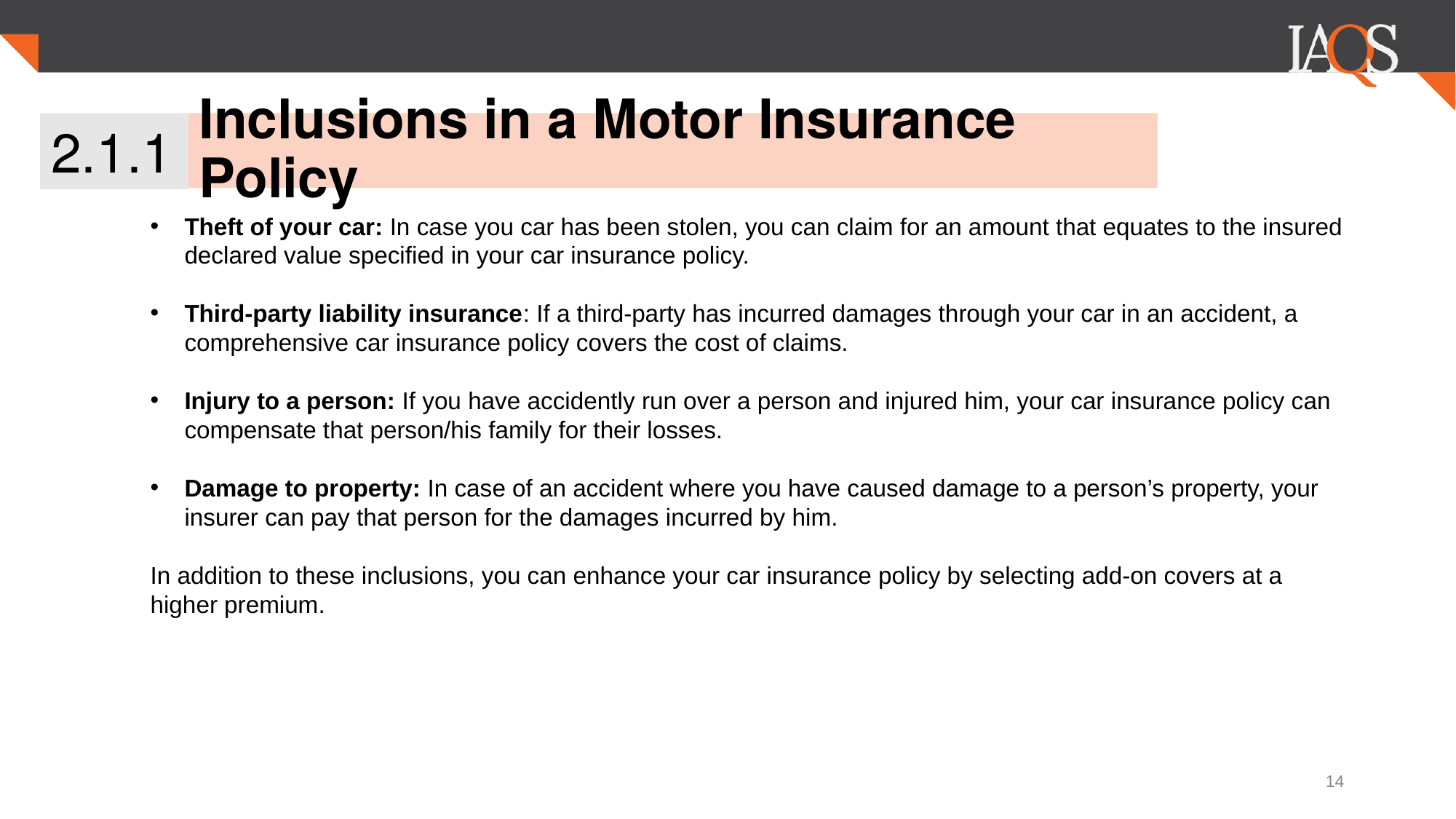

2.1.1
# Inclusions in a Motor Insurance Policy
Theft of your car: In case you car has been stolen, you can claim for an amount that equates to the insured declared value specified in your car insurance policy.

Third-party liability insurance: If a third-party has incurred damages through your car in an accident, a comprehensive car insurance policy covers the cost of claims.

Injury to a person: If you have accidently run over a person and injured him, your car insurance policy can compensate that person/his family for their losses.

Damage to property: In case of an accident where you have caused damage to a person’s property, your insurer can pay that person for the damages incurred by him.

In addition to these inclusions, you can enhance your car insurance policy by selecting add-on covers at a higher premium.

14